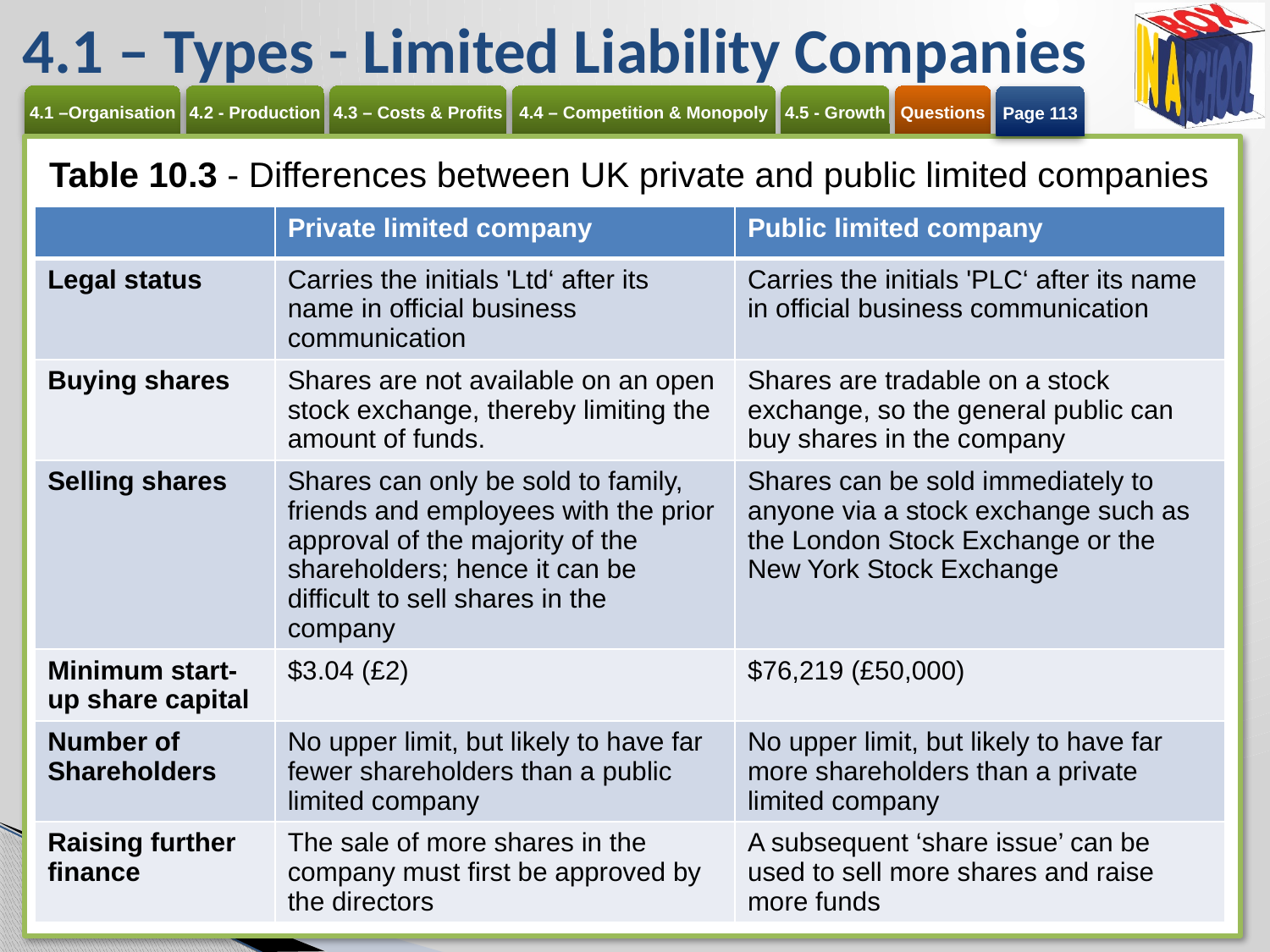

# 4.1 – Types - Limited Liability Companies
Page 113
Table 10.3 - Differences between UK private and public limited companies
|  | Private limited company | Public limited company |
| --- | --- | --- |
| Legal status | Carries the initials 'Ltd‘ after its name in official business communication | Carries the initials 'PLC‘ after its name in official business communication |
| Buying shares | Shares are not available on an open stock exchange, thereby limiting the amount of funds. | Shares are tradable on a stock exchange, so the general public can buy shares in the company |
| Selling shares | Shares can only be sold to family, friends and employees with the prior approval of the majority of the shareholders; hence it can be difficult to sell shares in the company | Shares can be sold immediately to anyone via a stock exchange such as the London Stock Exchange or the New York Stock Exchange |
| Minimum start-up share capital | $3.04 (£2) | $76,219 (£50,000) |
| Number of Shareholders | No upper limit, but likely to have far fewer shareholders than a public limited company | No upper limit, but likely to have far more shareholders than a private limited company |
| Raising further finance | The sale of more shares in the company must first be approved by the directors | A subsequent ‘share issue’ can be used to sell more shares and raise more funds |